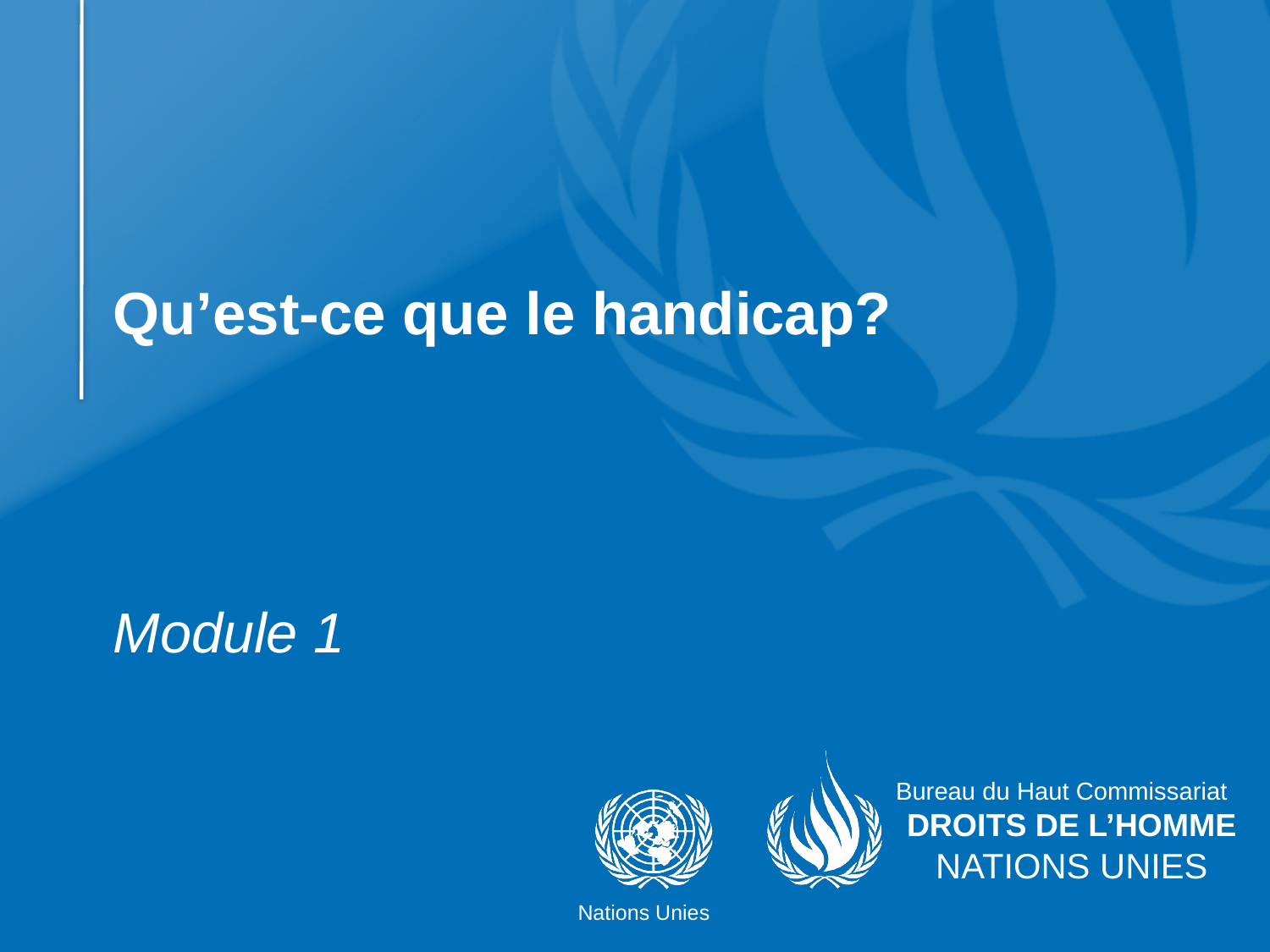

# Qu’est-ce que le handicap?
Module 1
Bureau du Haut Commissariat
DROITS DE L’HOMME
NATIONS UNIES
Nations Unies